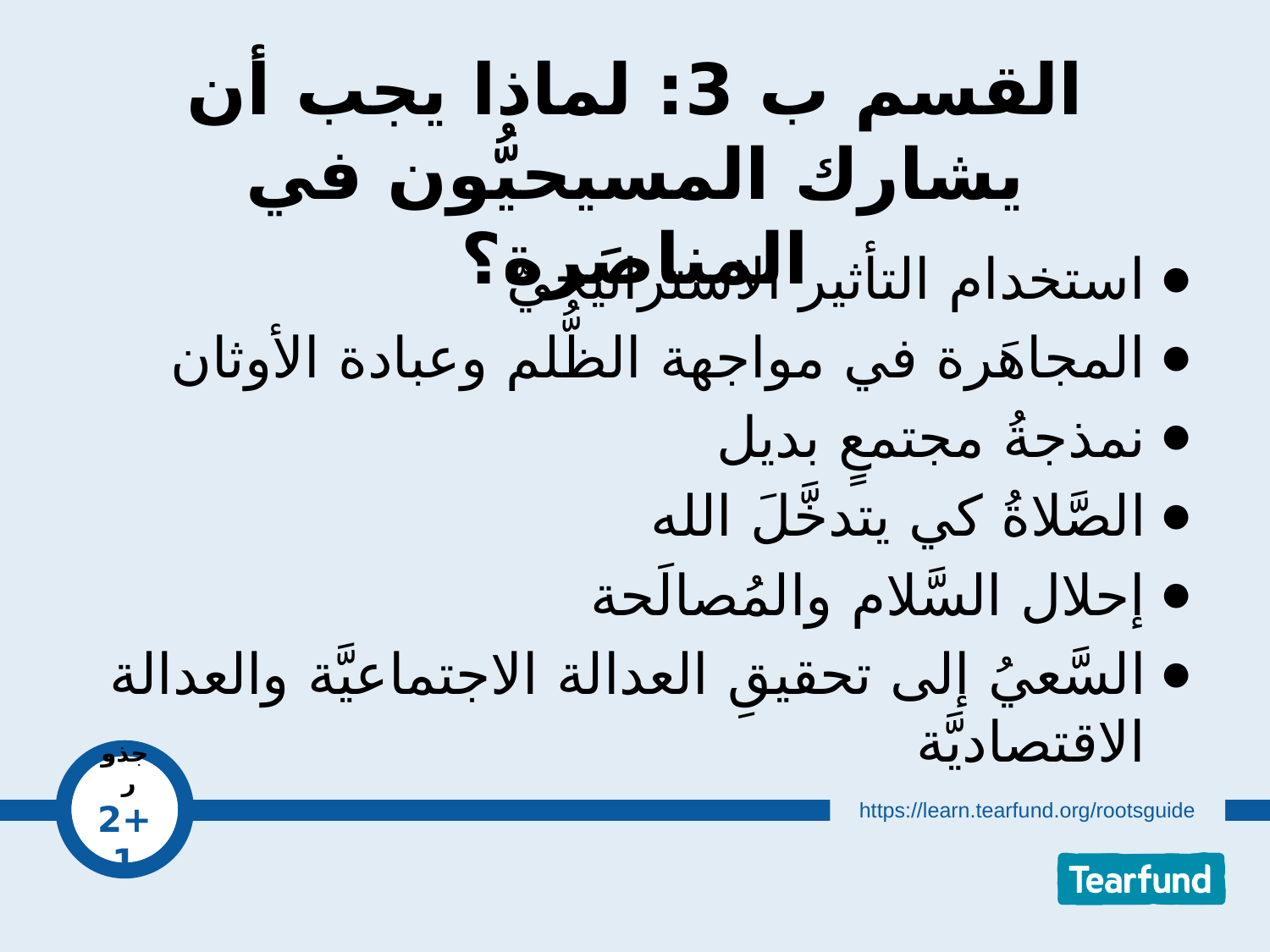

# القسم ب 3: لماذا يجب أن يشارك المسيحيُّون في المناصَرة؟
استخدام التأثير الاستراتيجيّ
المجاهَرة في مواجهة الظُّلم وعبادة الأوثان
نمذجةُ مجتمعٍ بديل
الصَّلاةُ كي يتدخَّلَ الله
إحلال السَّلام والمُصالَحة
السَّعيُ إلى تحقيقِ العدالة الاجتماعيَّة والعدالة الاقتصاديَّة